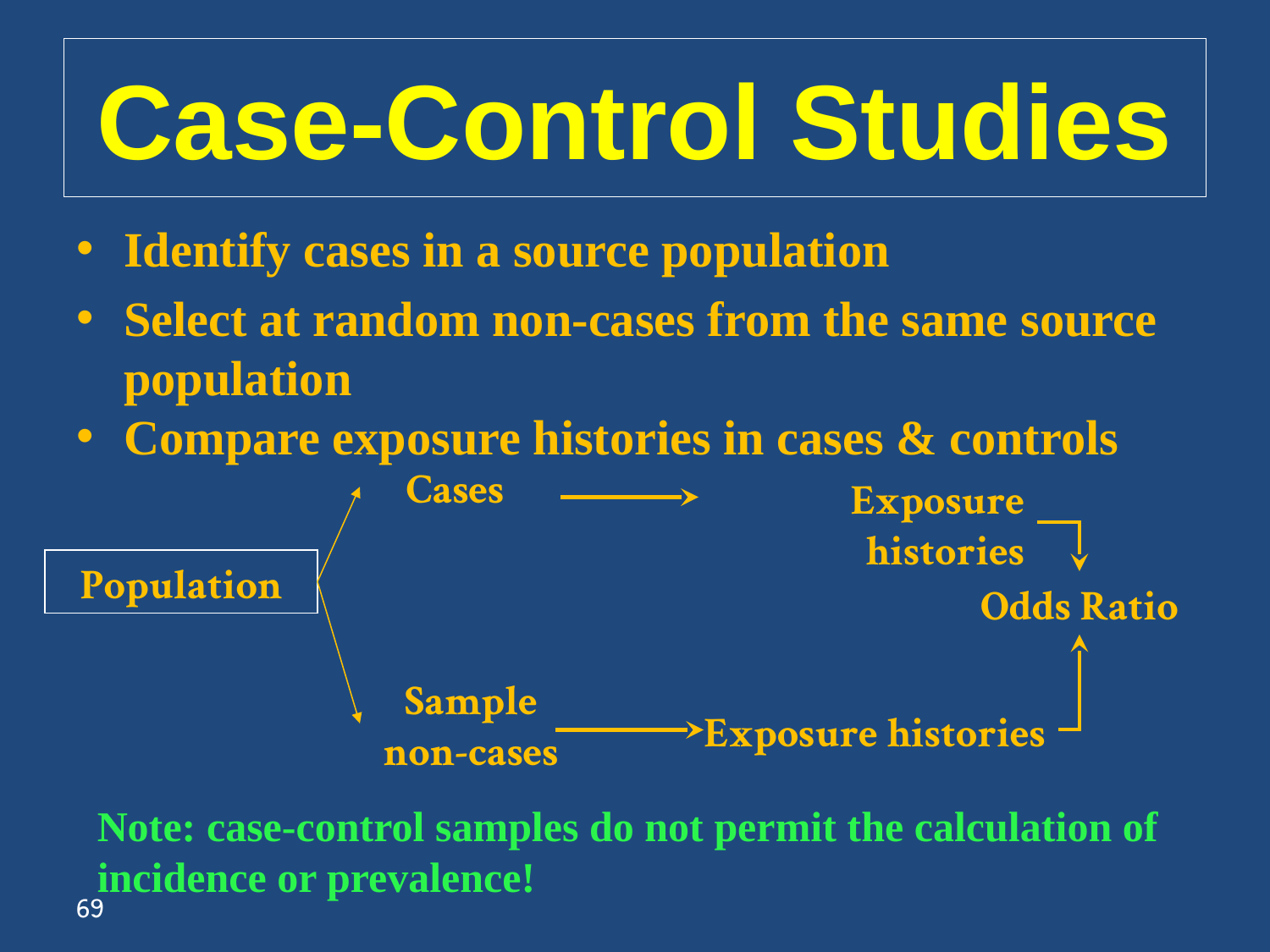

# Case-Control Studies
Identify cases in a source population
Select at random non-cases from the same source population
Compare exposure histories in cases & controls
Cases
Exposure histories
Population
Odds Ratio
Sample non-cases
Exposure histories
Note: case-control samples do not permit the calculation of incidence or prevalence!
69